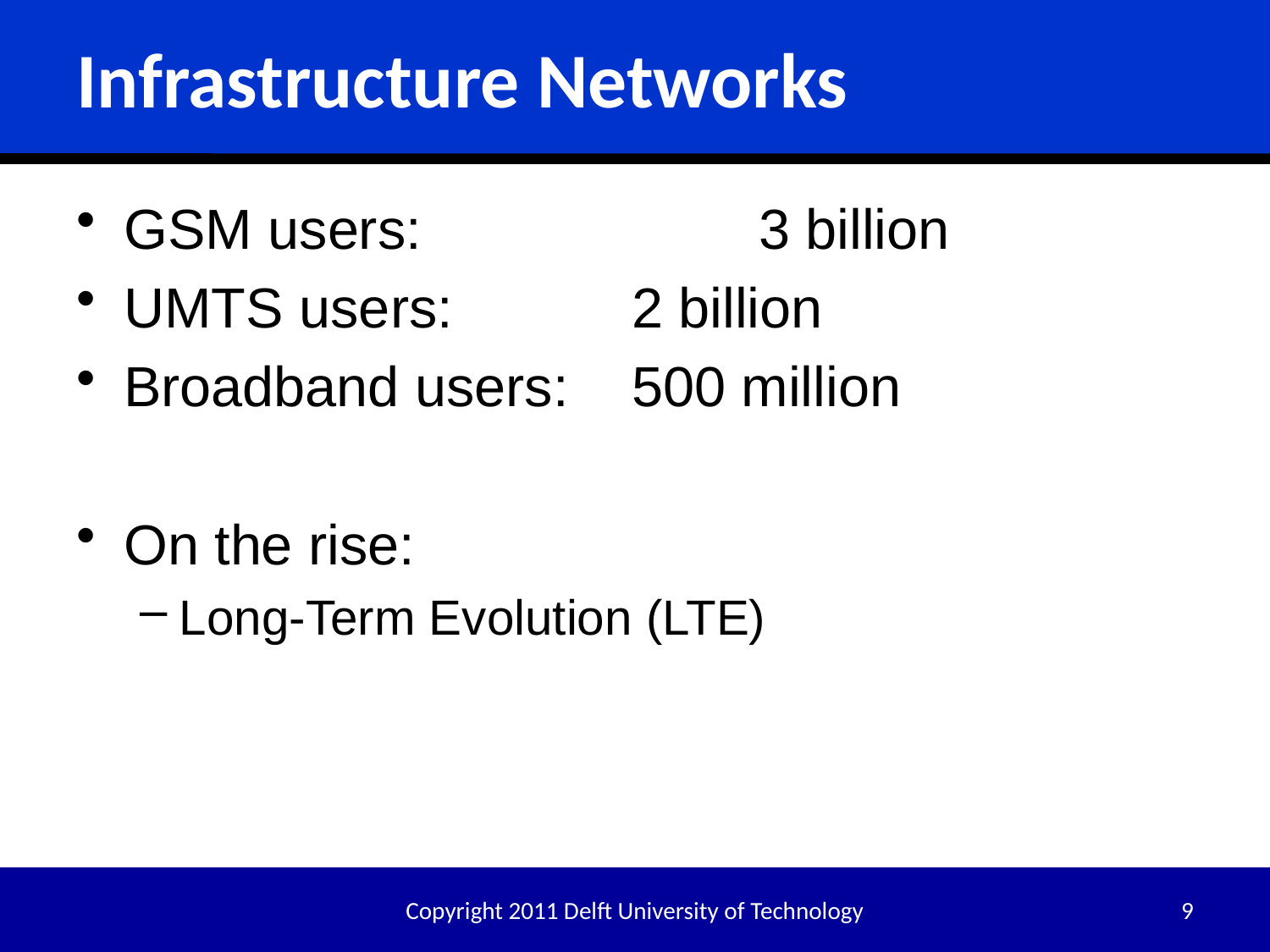

# Infrastructure Networks
GSM users: 			3 billion
UMTS users: 		2 billion
Broadband users: 	500 million

On the rise:
Long-Term Evolution (LTE)
Copyright 2011 Delft University of Technology
9